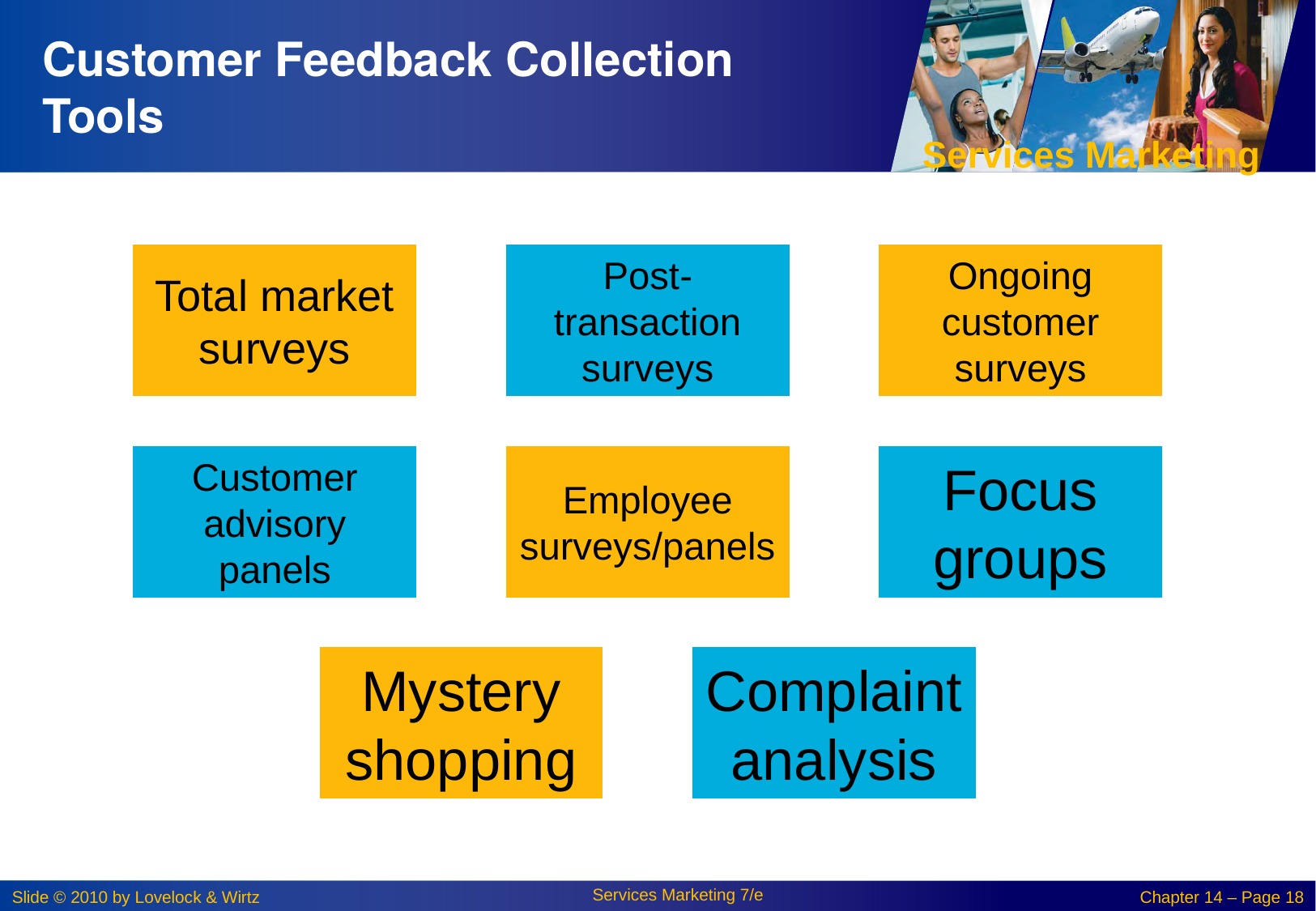

# Customer Feedback Collection Tools
Total market surveys
Post-transaction surveys
Ongoing customer surveys
Customer advisory panels
Employee surveys/panels
Focus groups
Mystery shopping
Complaint analysis